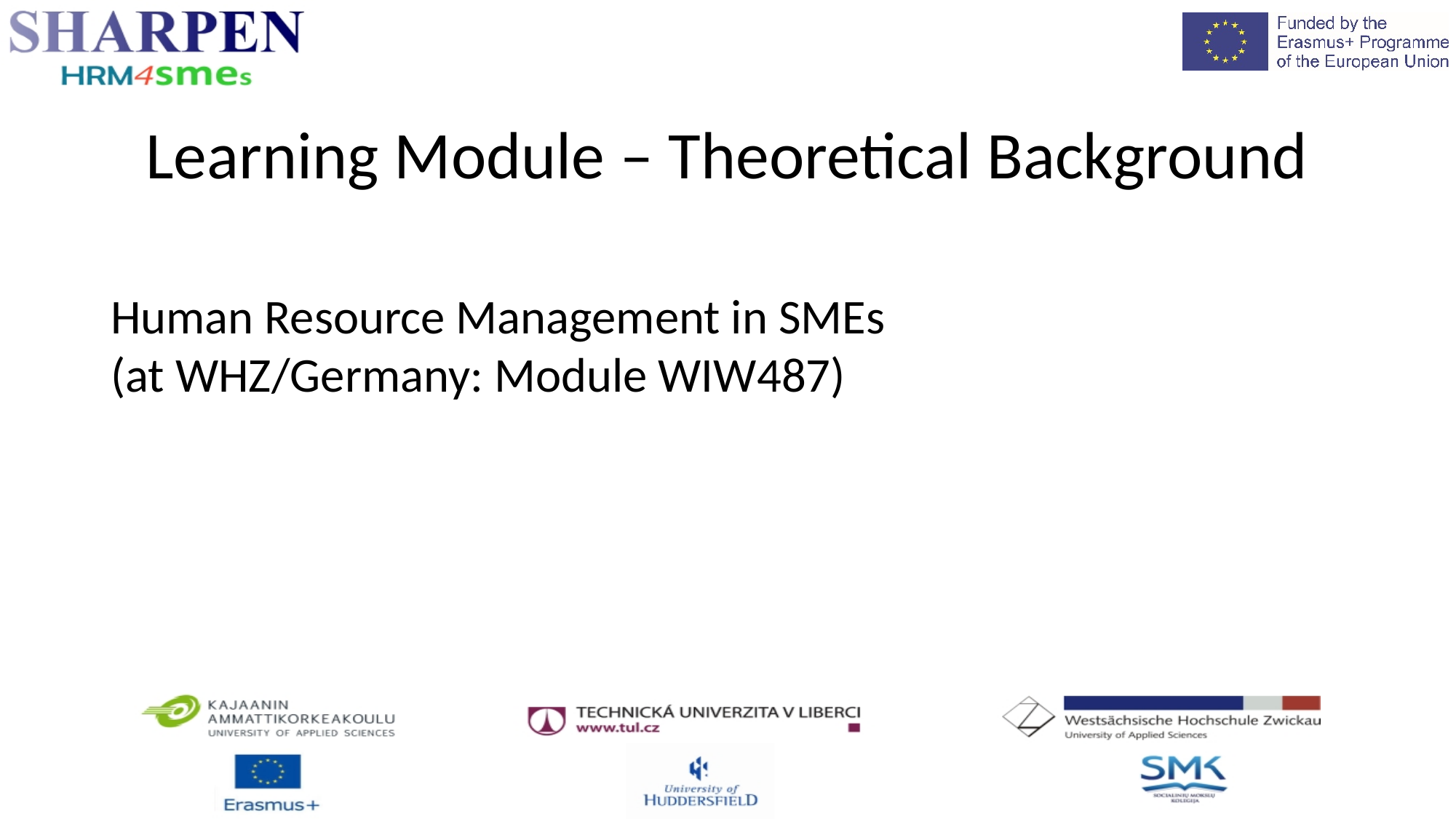

Learning Module – Theoretical Background
Human Resource Management in SMEs
(at WHZ/Germany: Module WIW487)